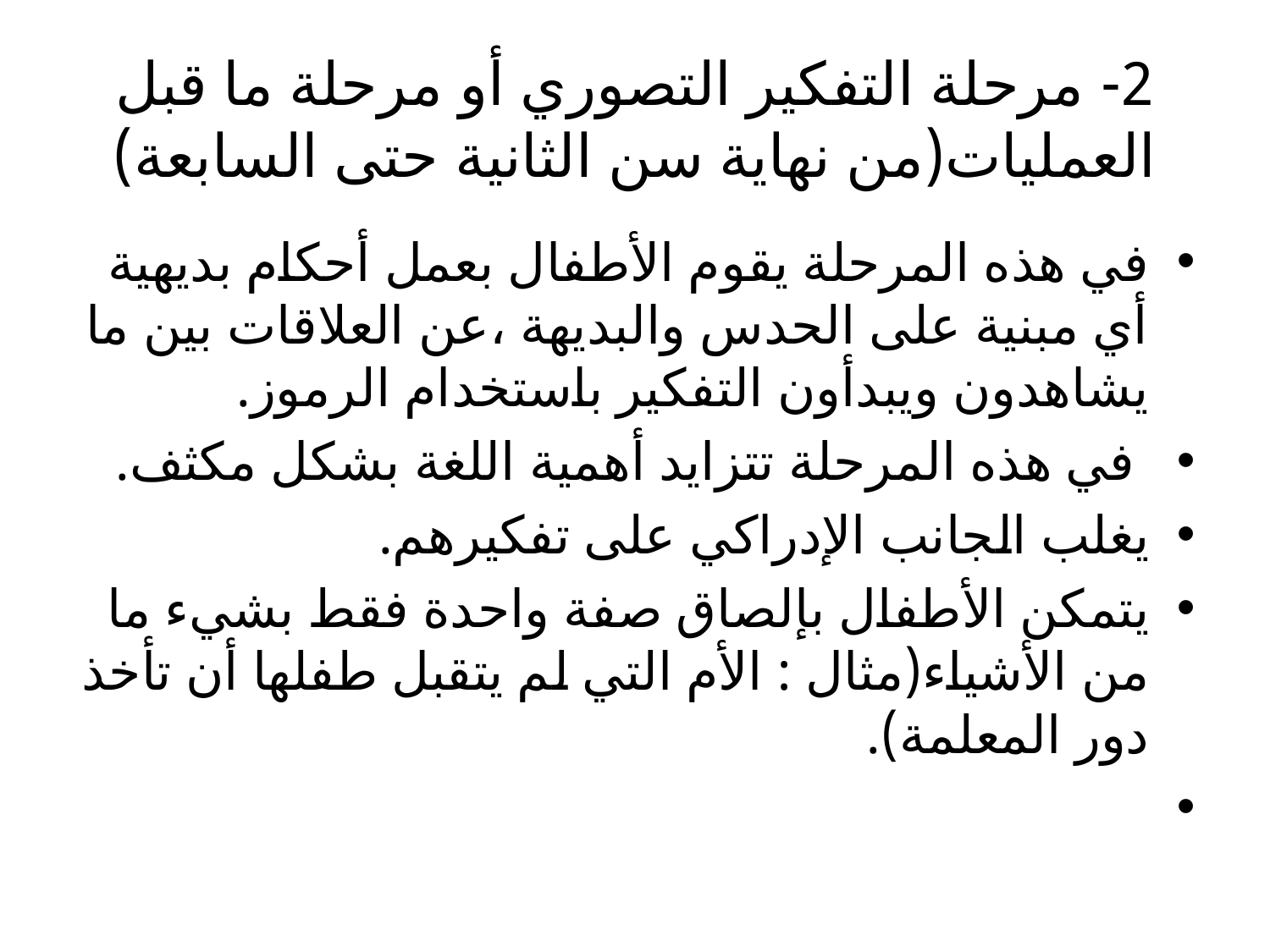

# 2- مرحلة التفكير التصوري أو مرحلة ما قبل العمليات(من نهاية سن الثانية حتى السابعة)
في هذه المرحلة يقوم الأطفال بعمل أحكام بديهية أي مبنية على الحدس والبديهة ،عن العلاقات بين ما يشاهدون ويبدأون التفكير باستخدام الرموز.
 في هذه المرحلة تتزايد أهمية اللغة بشكل مكثف.
يغلب الجانب الإدراكي على تفكيرهم.
يتمكن الأطفال بإلصاق صفة واحدة فقط بشيء ما من الأشياء(مثال : الأم التي لم يتقبل طفلها أن تأخذ دور المعلمة).